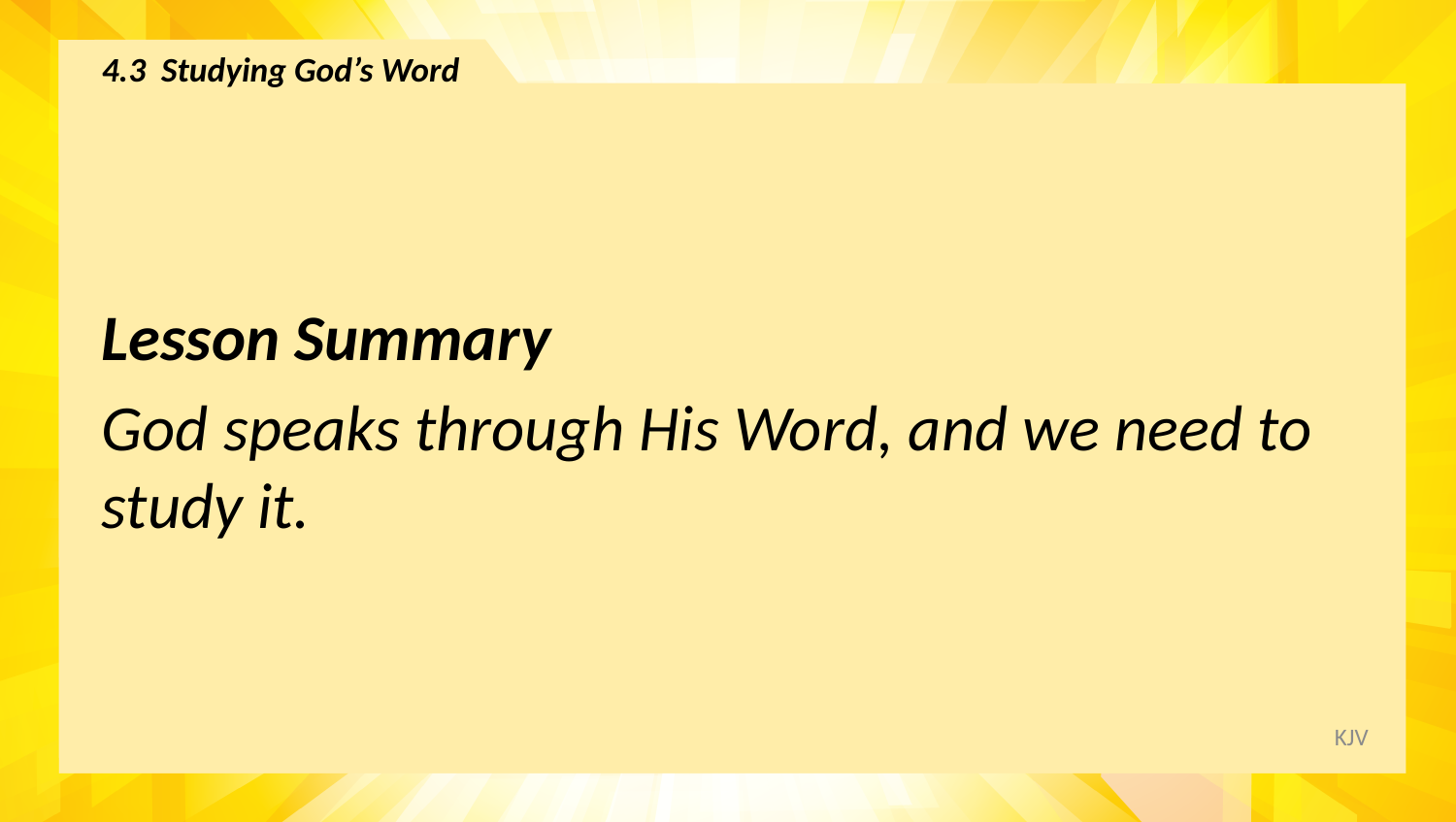

# 4.3  Studying God’s Word
Lesson Summary
God speaks through His Word, and we need to study it.
KJV